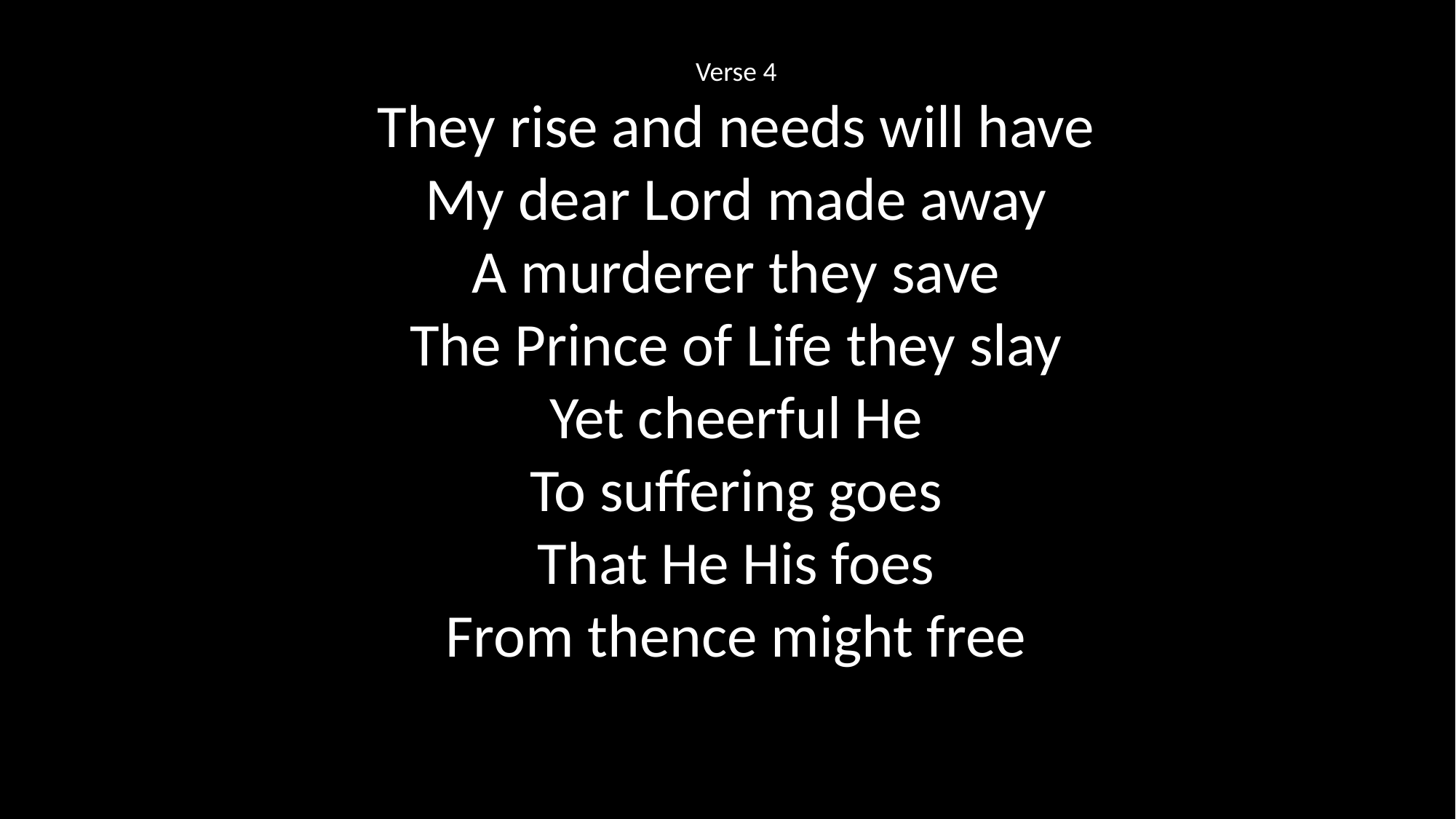

Verse 4
They rise and needs will have
My dear Lord made away
A murderer they save
The Prince of Life they slay
Yet cheerful He
To suffering goes
That He His foes
From thence might free